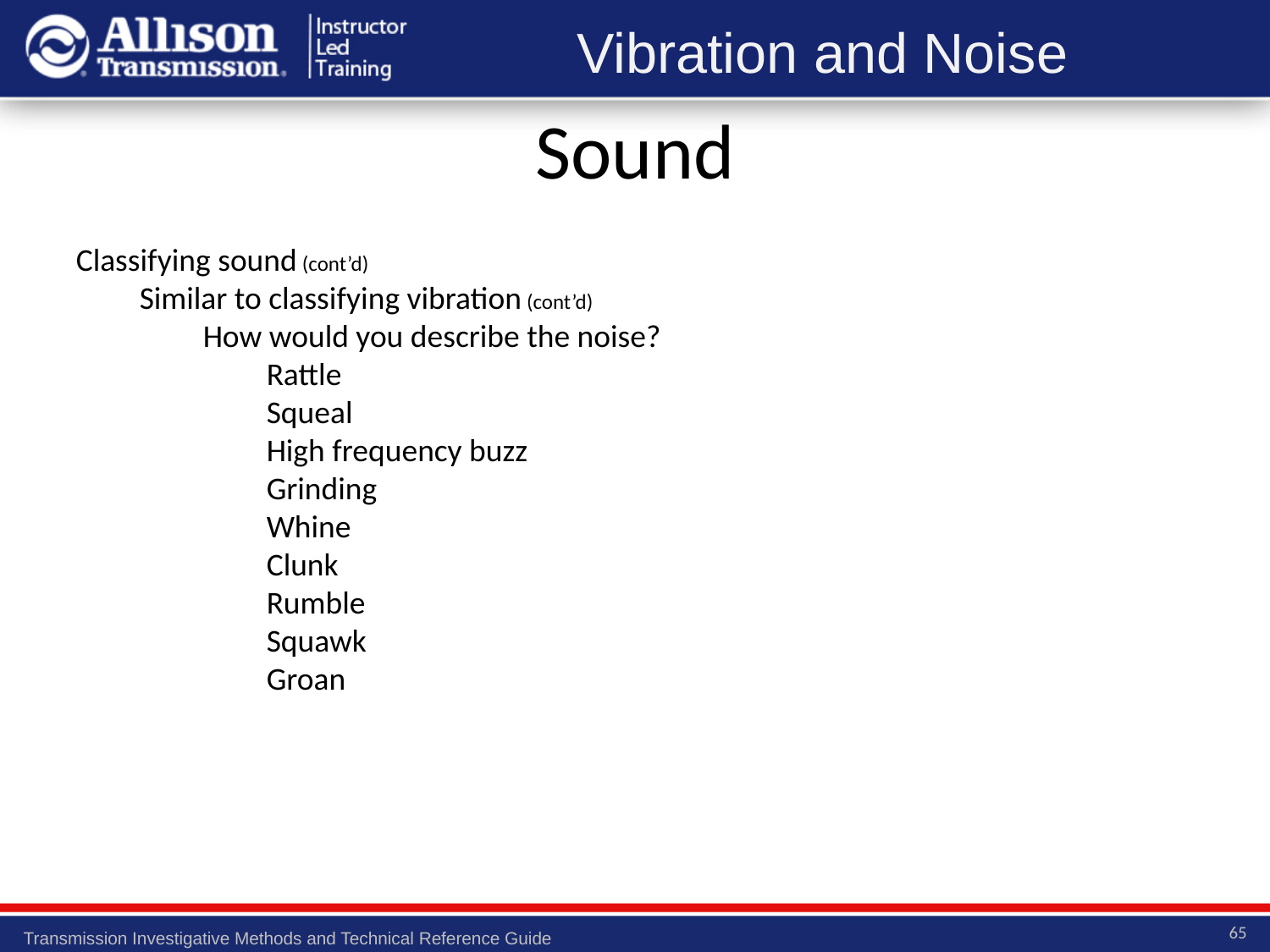

Sound
Classifying sound (cont’d)
Similar to classifying vibration (cont’d)
How would you describe the noise?
Rattle
Squeal
High frequency buzz
Grinding
Whine
Clunk
Rumble
Squawk
Groan
65